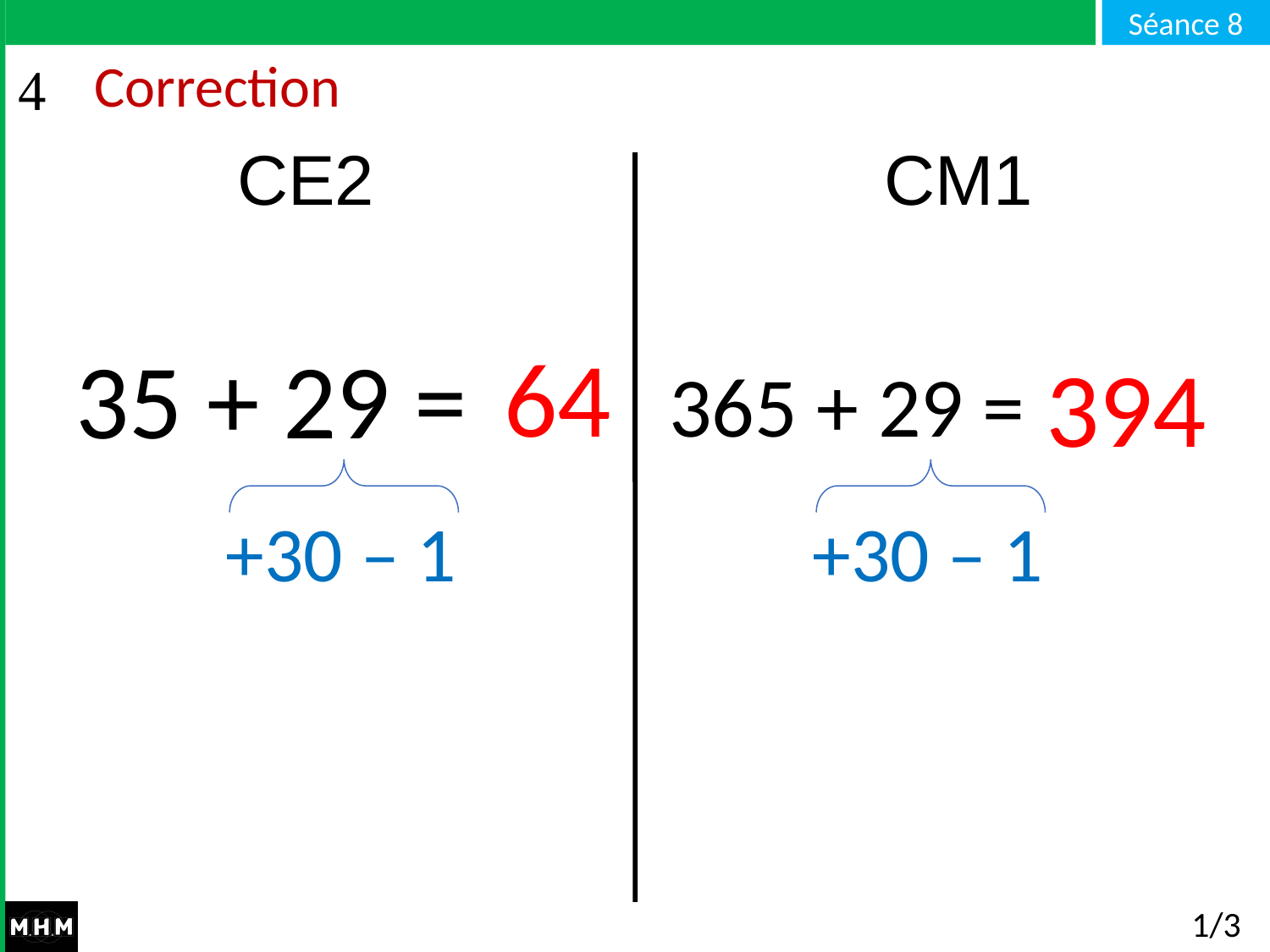

# Correction
CE2                          CM1

64
365 + 29 =
35 + 29 =
394

+30 – 1
+30 – 1
1/3